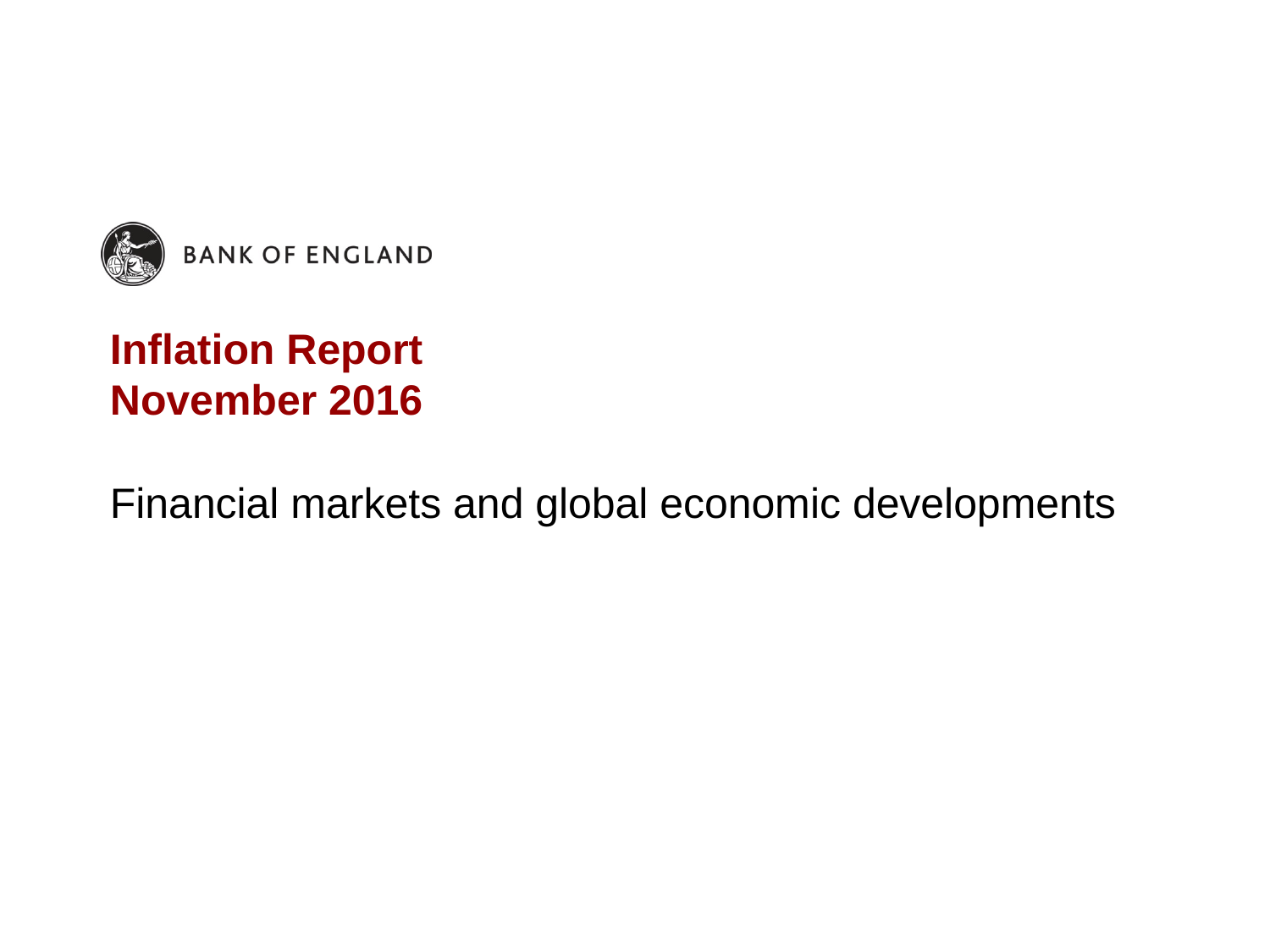

# Inflation Report November 2016
Financial markets and global economic developments